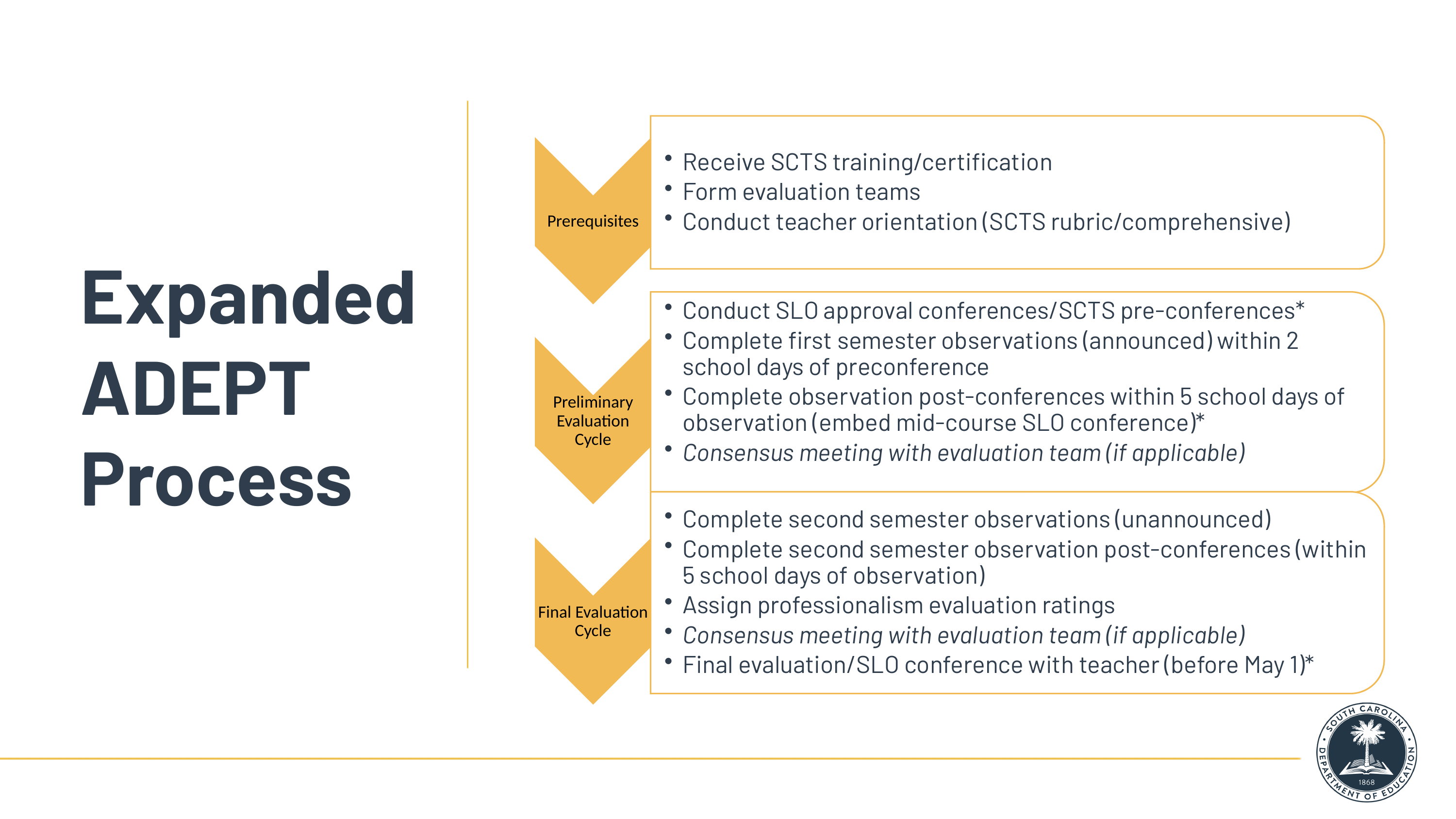

# Expanded ADEPT Process
Prerequisites
Receive SCTS training/certification
Form evaluation teams
Conduct teacher orientation (SCTS rubric/comprehensive)
Preliminary Evaluation Cycle
Conduct SLO approval conferences/SCTS pre-conferences*
Complete first semester observations (announced) within 2 school days of preconference
Complete observation post-conferences within 5 school days of observation (embed mid-course SLO conference)*
Consensus meeting with evaluation team (if applicable)

Final Evaluation Cycle
Complete second semester observations (unannounced)
Complete second semester observation post-conferences (within 5 school days of observation)
Assign professionalism evaluation ratings
Consensus meeting with evaluation team (if applicable)
Final evaluation/SLO conference with teacher (before May 1)*